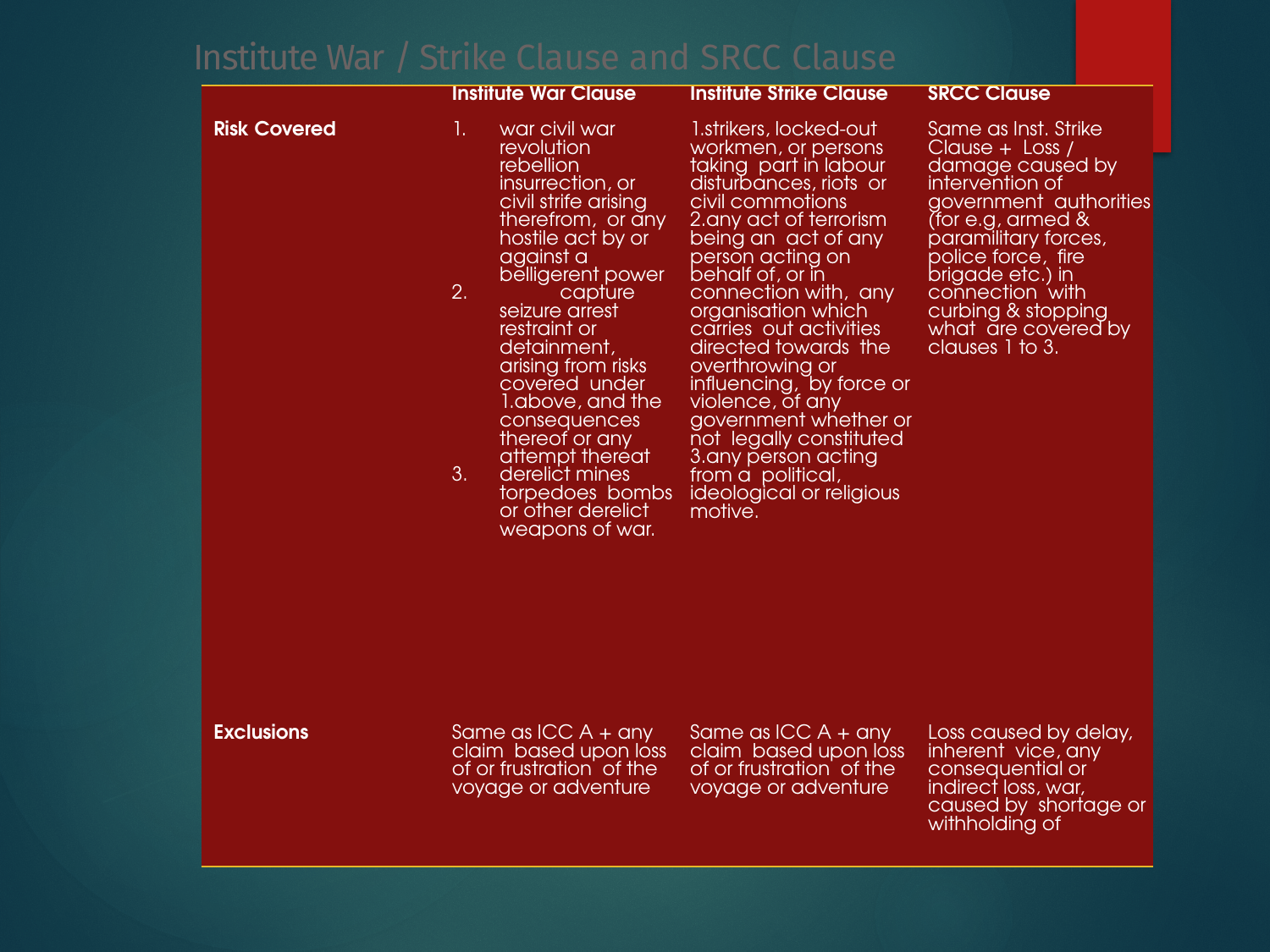

# Institute War / Strike Clause and SRCC Clause
|  | Institute War Clause | Institute Strike Clause | SRCC Clause |
| --- | --- | --- | --- |
| Risk Covered | war civil war revolution rebellion insurrection, or civil strife arising therefrom, or any hostile act by or against a belligerent power capture seizure arrest restraint or detainment, arising from risks covered under 1.above, and the consequences thereof or any attempt thereat derelict mines torpedoes bombs or other derelict weapons of war. | strikers, locked-out workmen, or persons taking part in labour disturbances, riots or civil commotions any act of terrorism being an act of any person acting on behalf of, or in connection with, any organisation which carries out activities directed towards the overthrowing or influencing, by force or violence, of any government whether or not legally constituted any person acting from a political, ideological or religious motive. | Same as Inst. Strike Clause + Loss / damage caused by intervention of government authorities (for e.g, armed & paramilitary forces, police force, fire brigade etc.) in connection with curbing & stopping what are covered by clauses 1 to 3. |
| Exclusions | Same as ICC A + any claim based upon loss of or frustration of the voyage or adventure | Same as ICC A + any claim based upon loss of or frustration of the voyage or adventure | Loss caused by delay, inherent vice, any consequential or indirect loss, war, caused by shortage or withholding of |